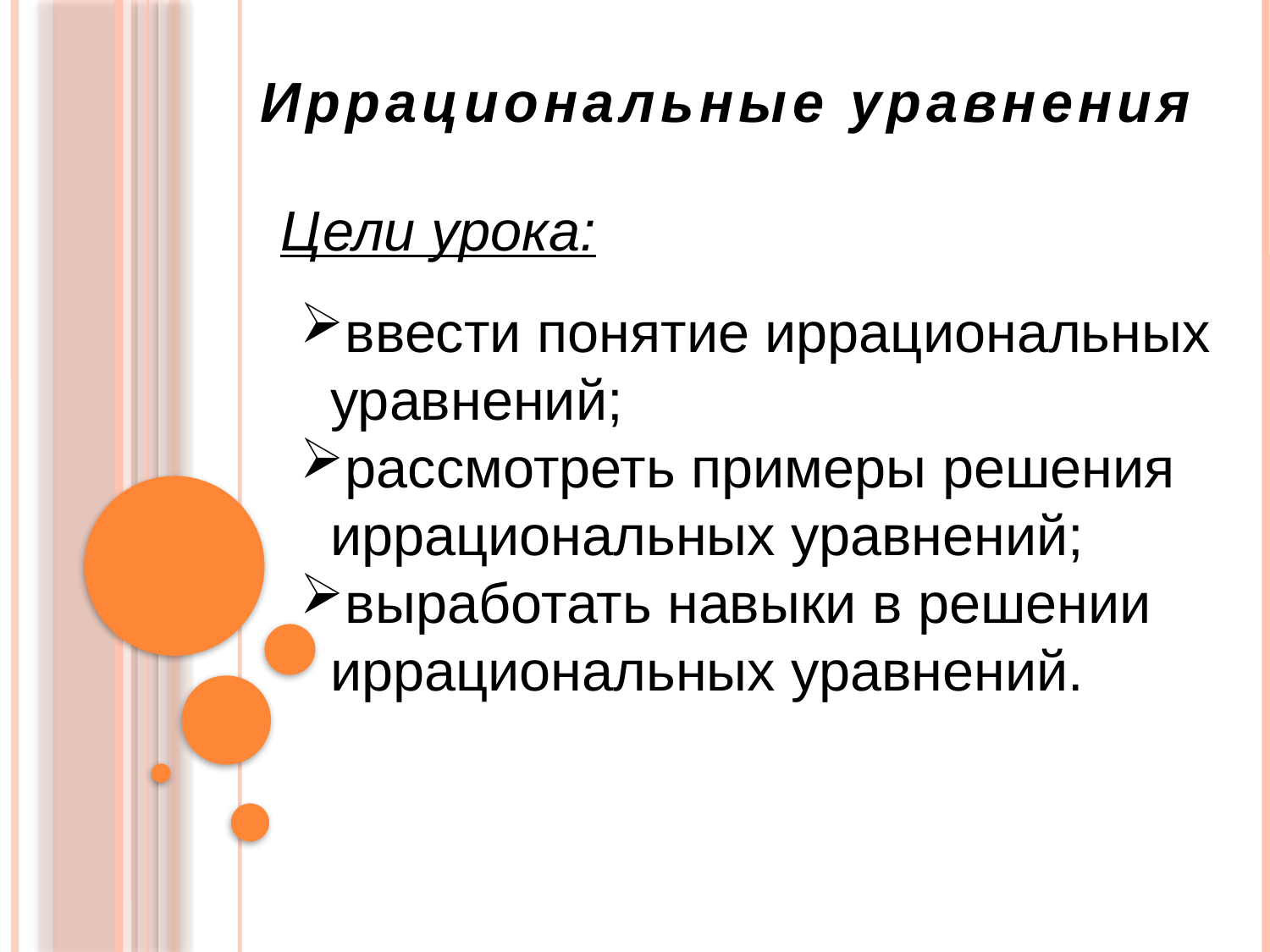

Иррациональные уравнения
Цели урока:

ввести понятие иррациональных уравнений;
рассмотреть примеры решения иррациональных уравнений;
выработать навыки в решении иррациональных уравнений.